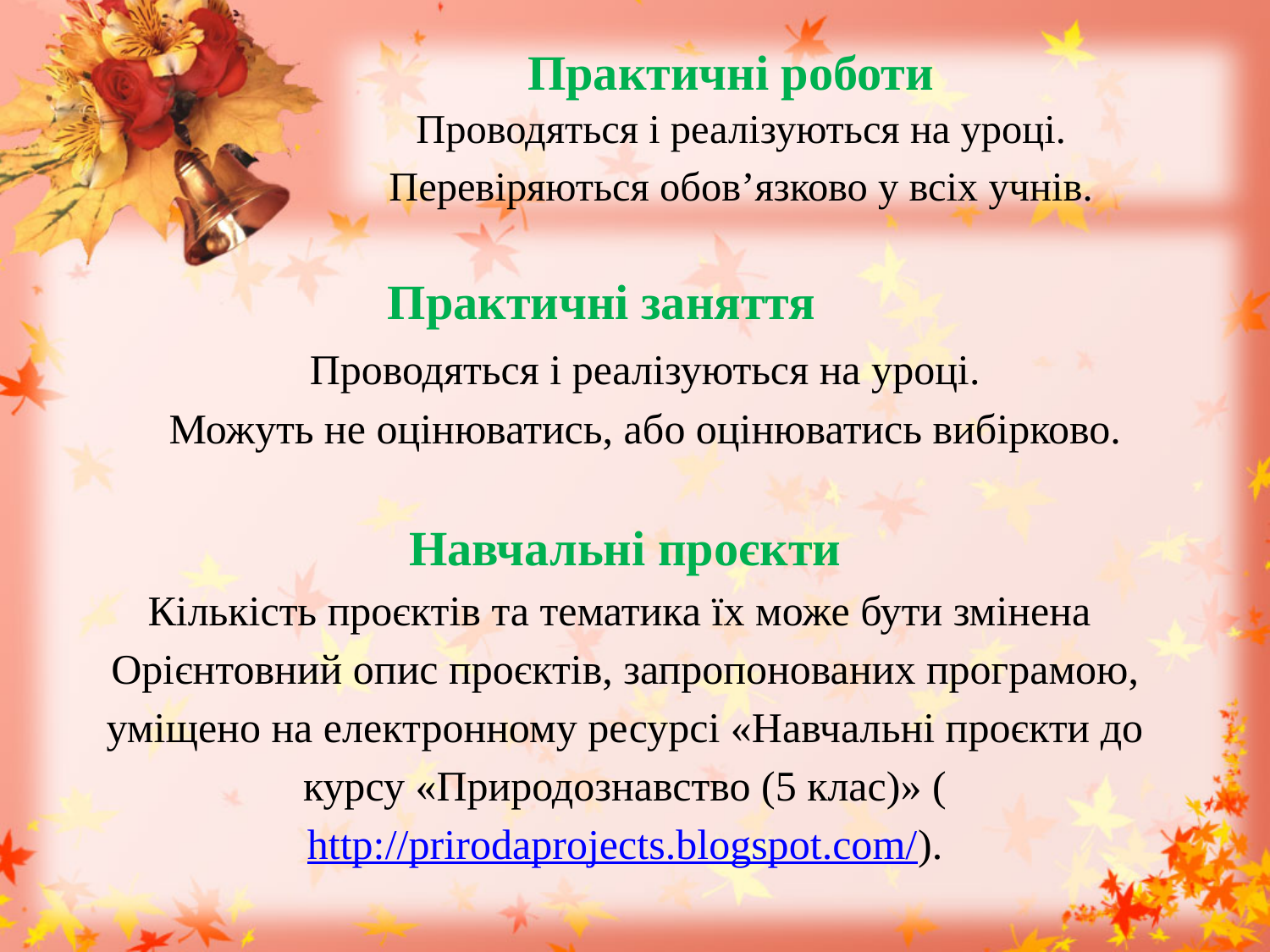

Практичні роботи
Проводяться і реалізуються на уроці.
Перевіряються обов’язково у всіх учнів.
Практичні заняття
Проводяться і реалізуються на уроці.
Можуть не оцінюватись, або оцінюватись вибірково.
# Навчальні проєкти Кількість проєктів та тематика їх може бути змінена Орієнтовний опис проєктів, запропонованих програмою, уміщено на електронному ресурсі «Навчальні проєкти до курсу «Природознавство (5 клас)» (http://prirodaprojects.blogspot.com/).